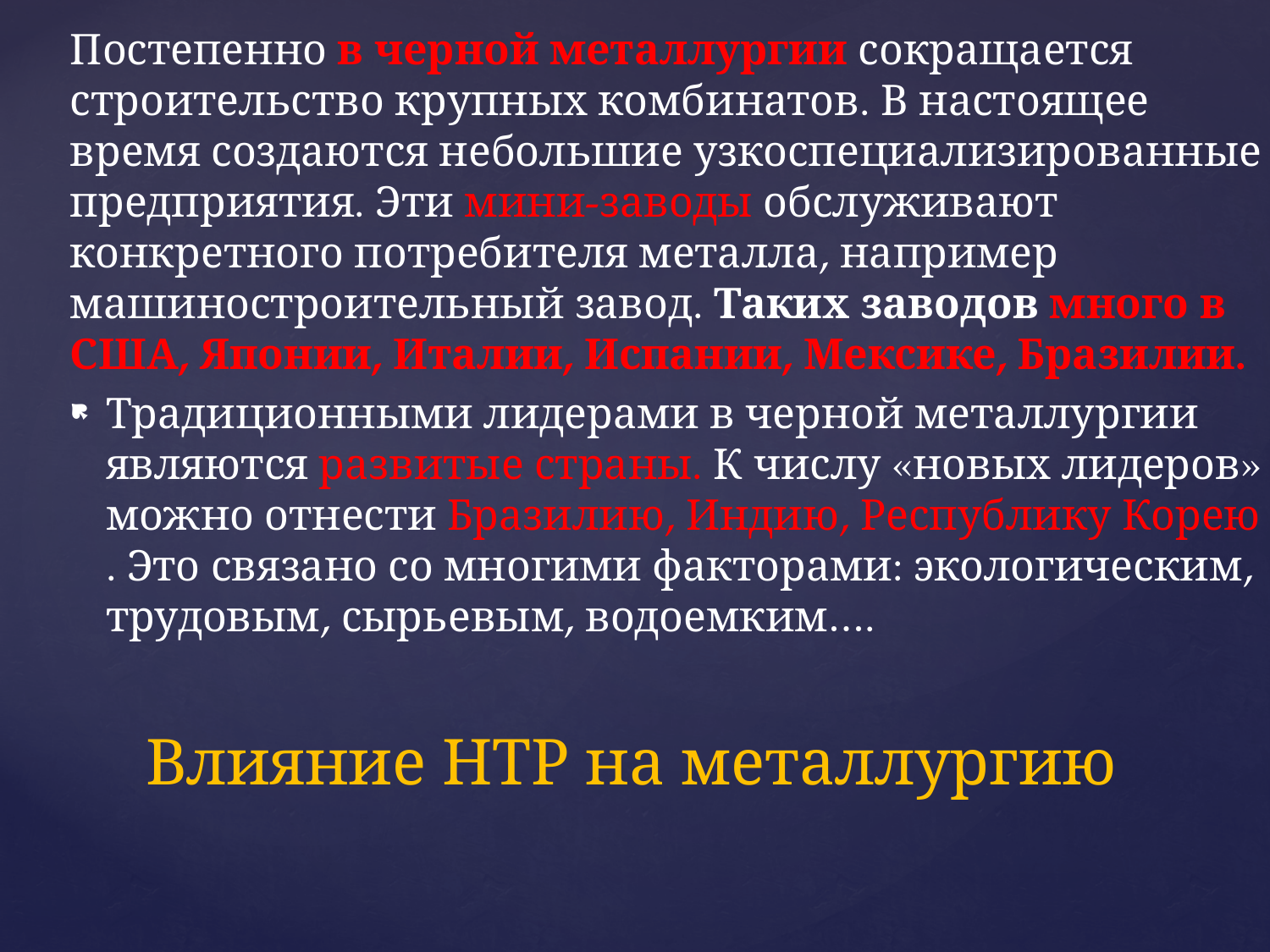

Постепенно в черной металлургии сокращается строительство крупных комбинатов. В настоящее время создаются небольшие узкоспециализированные предприятия. Эти мини-заводы обслуживают конкретного потребителя металла, например машиностроительный завод. Таких заводов много в США, Японии, Италии, Испании, Мексике, Бразилии.
Традиционными лидерами в черной металлургии являются развитые страны. К числу «новых лидеров» можно отнести Бразилию, Индию, Республику Корею . Это связано со многими факторами: экологическим, трудовым, сырьевым, водоемким….

# Влияние НТР на металлургию